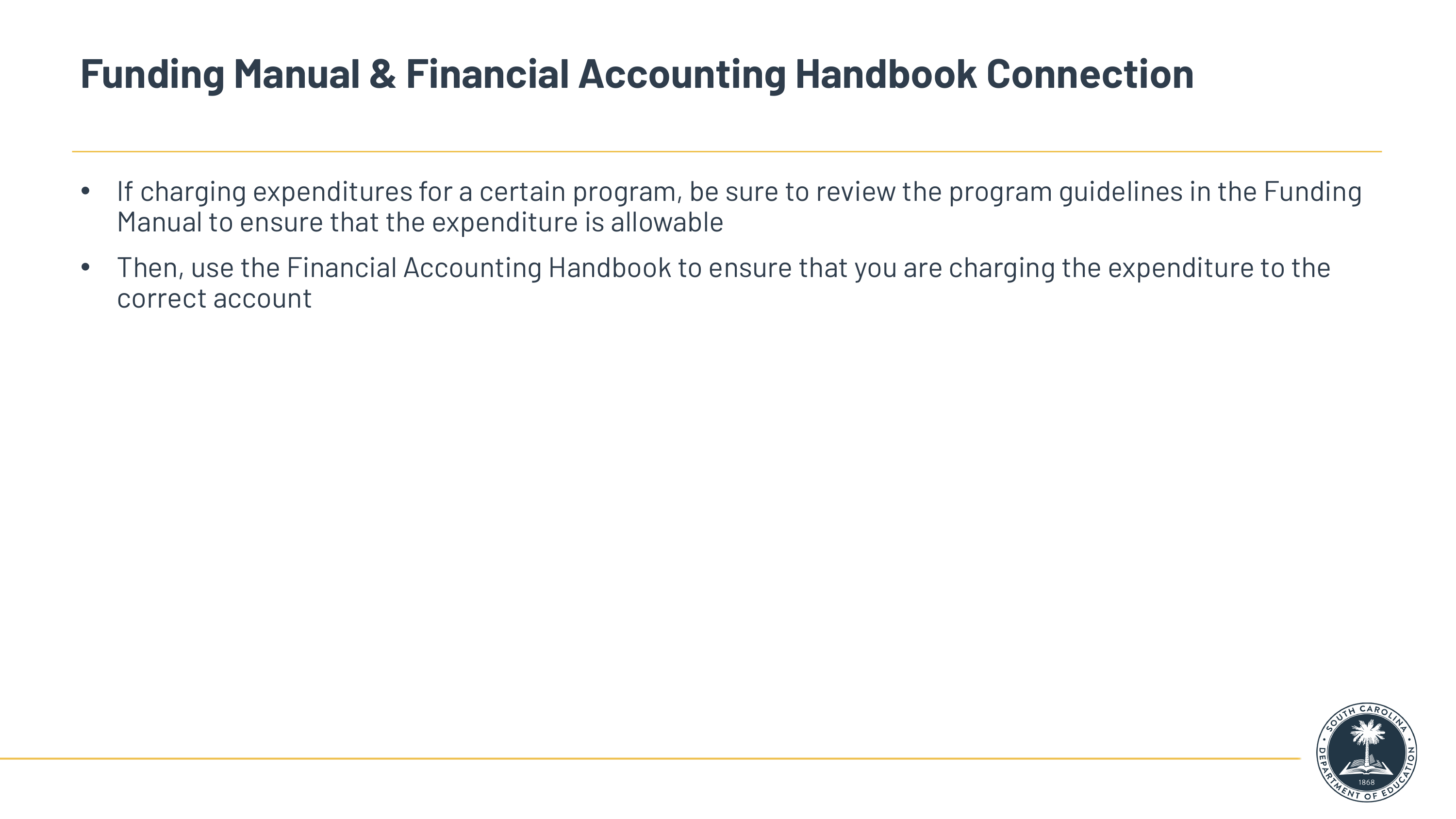

# Funding Manual & Financial Accounting Handbook Connection
If charging expenditures for a certain program, be sure to review the program guidelines in the Funding Manual to ensure that the expenditure is allowable
Then, use the Financial Accounting Handbook to ensure that you are charging the expenditure to the correct account